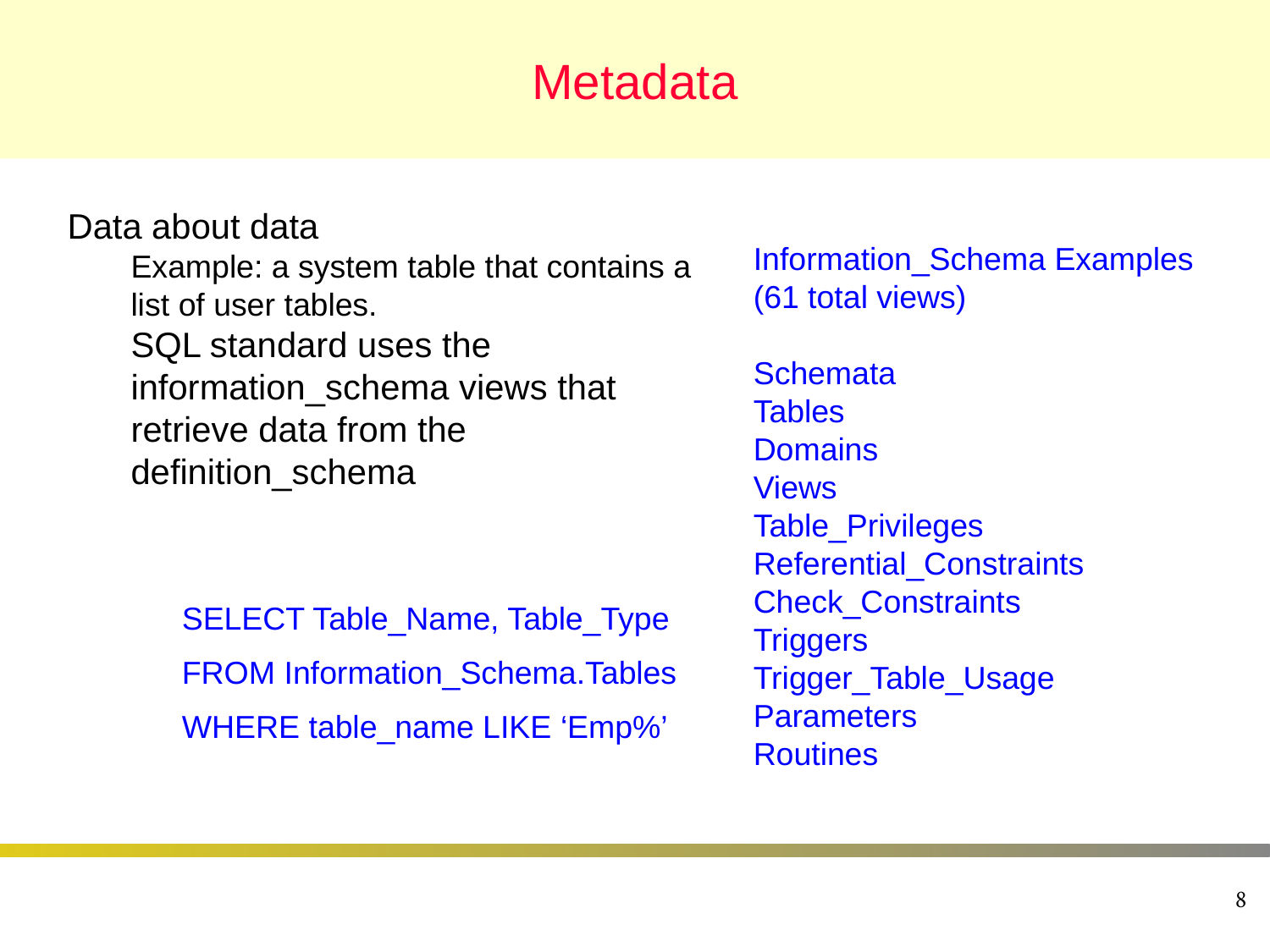

# Metadata
Data about data
Example: a system table that contains a list of user tables.
SQL standard uses the information_schema views that retrieve data from the definition_schema
Information_Schema Examples
(61 total views)

Schemata
Tables
Domains
Views
Table_Privileges
Referential_Constraints
Check_Constraints
Triggers
Trigger_Table_Usage
Parameters
Routines
SELECT Table_Name, Table_Type
FROM Information_Schema.Tables
WHERE table_name LIKE ‘Emp%’
8